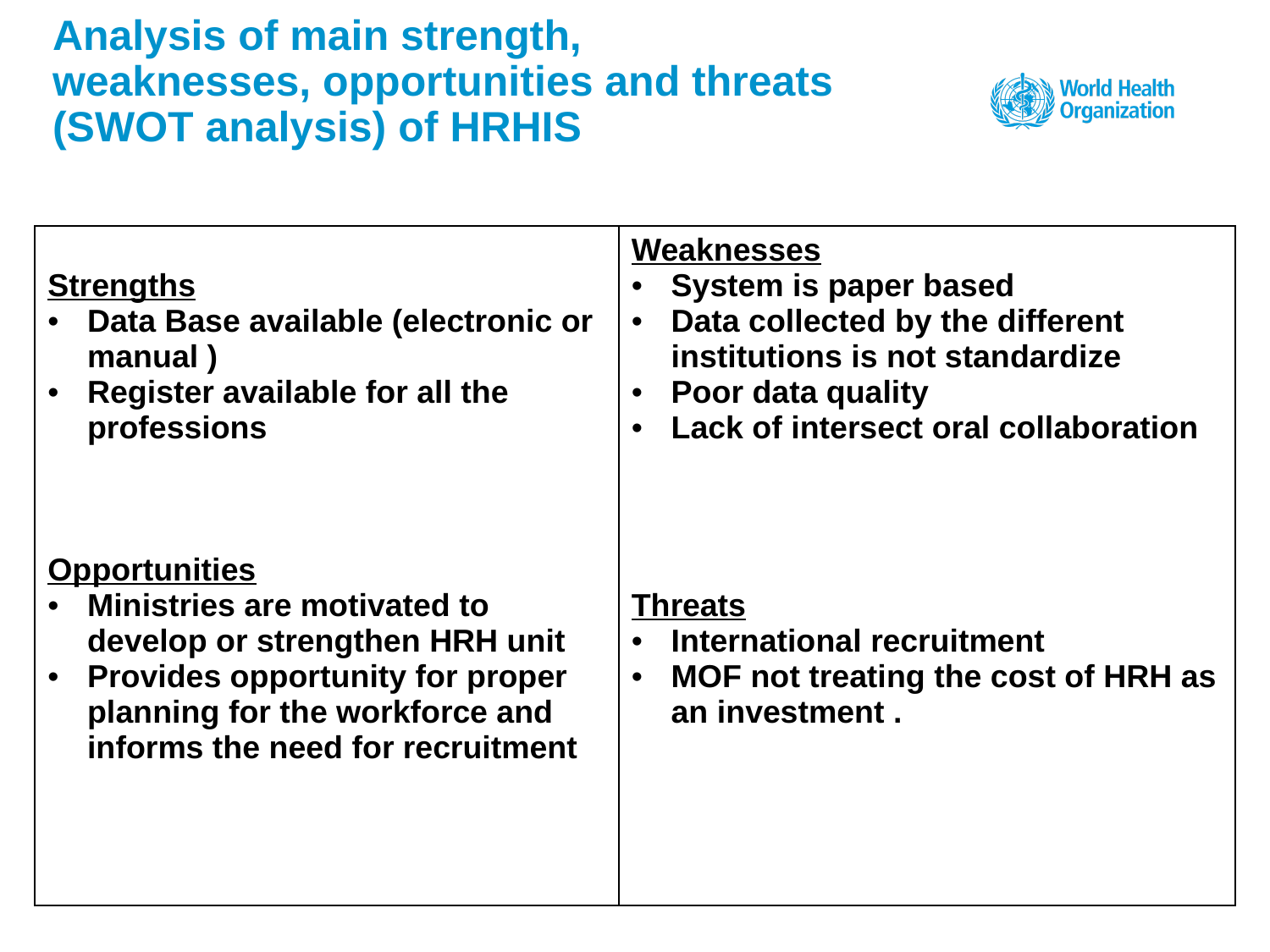

# Analysis of main strength, weaknesses, opportunities and threats (SWOT analysis) of HRHIS
| Strengths Data Base available (electronic or manual ) Register available for all the professions Opportunities Ministries are motivated to develop or strengthen HRH unit Provides opportunity for proper planning for the workforce and informs the need for recruitment | Weaknesses System is paper based Data collected by the different institutions is not standardize Poor data quality Lack of intersect oral collaboration Threats International recruitment MOF not treating the cost of HRH as an investment . |
| --- | --- |